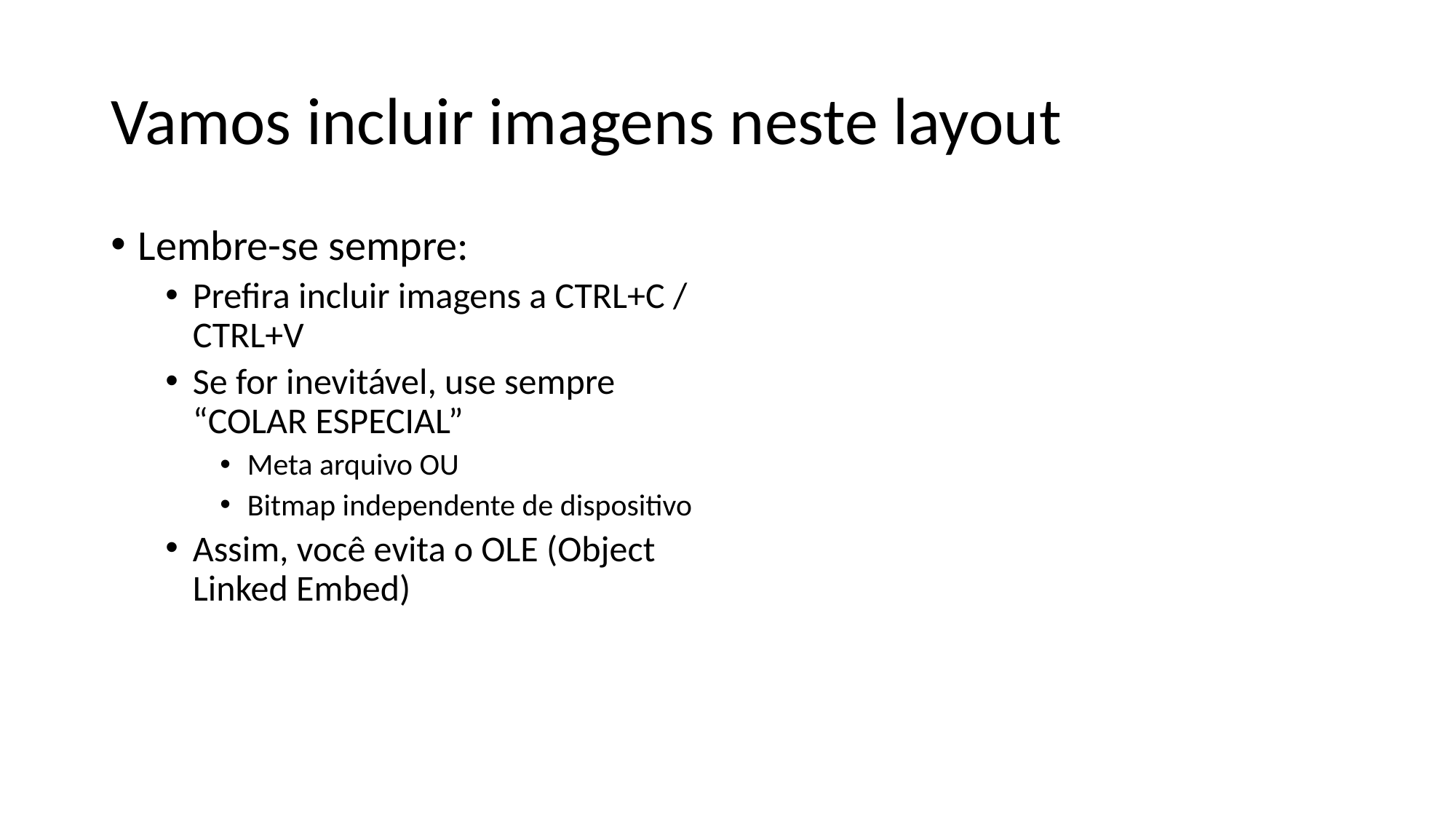

# Vamos incluir imagens neste layout
Lembre-se sempre:
Prefira incluir imagens a CTRL+C / CTRL+V
Se for inevitável, use sempre “COLAR ESPECIAL”
Meta arquivo OU
Bitmap independente de dispositivo
Assim, você evita o OLE (Object Linked Embed)